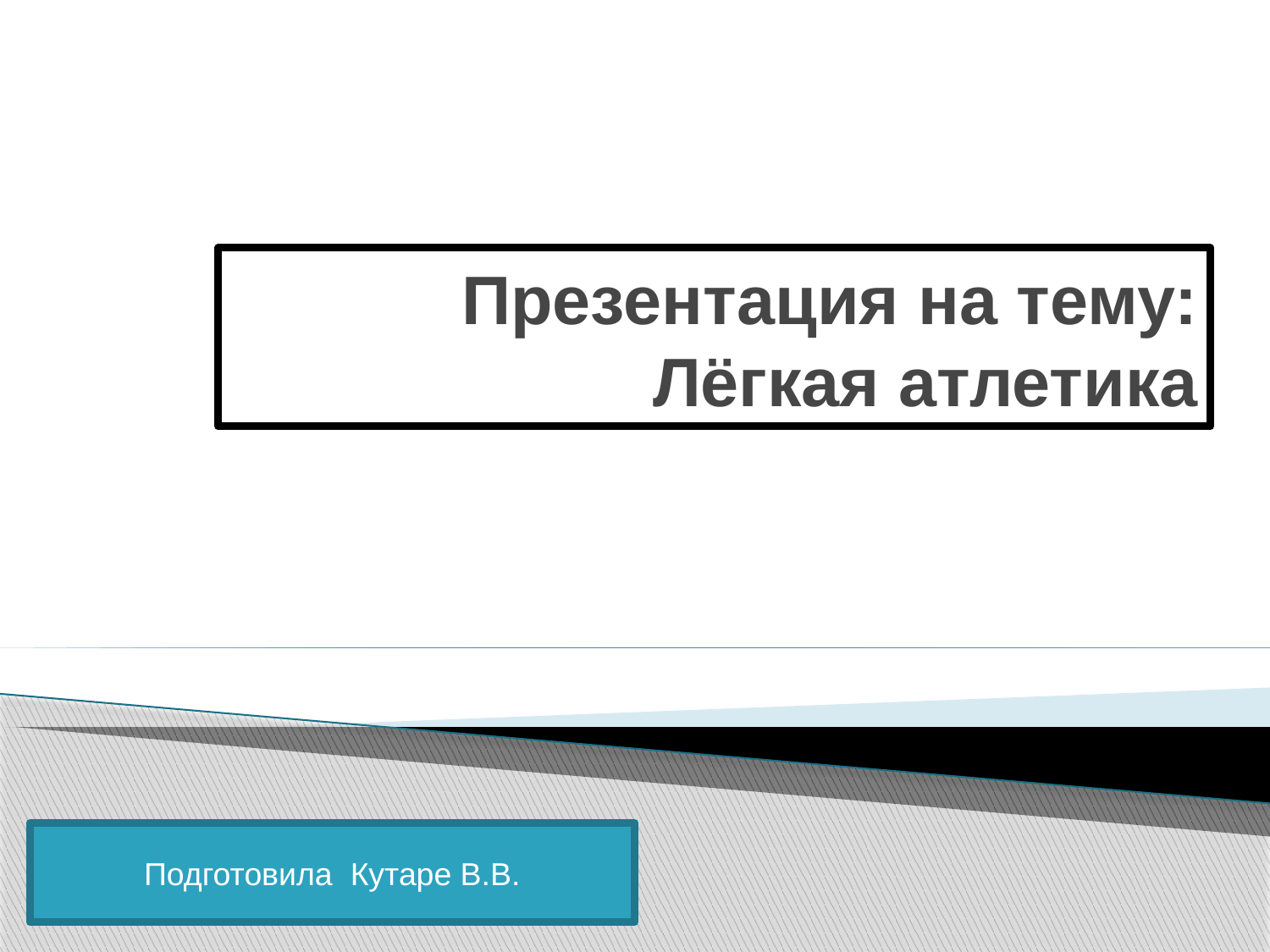

# Презентация на тему: Лёгкая атлетика
Подготовила  Кутаре В.В.